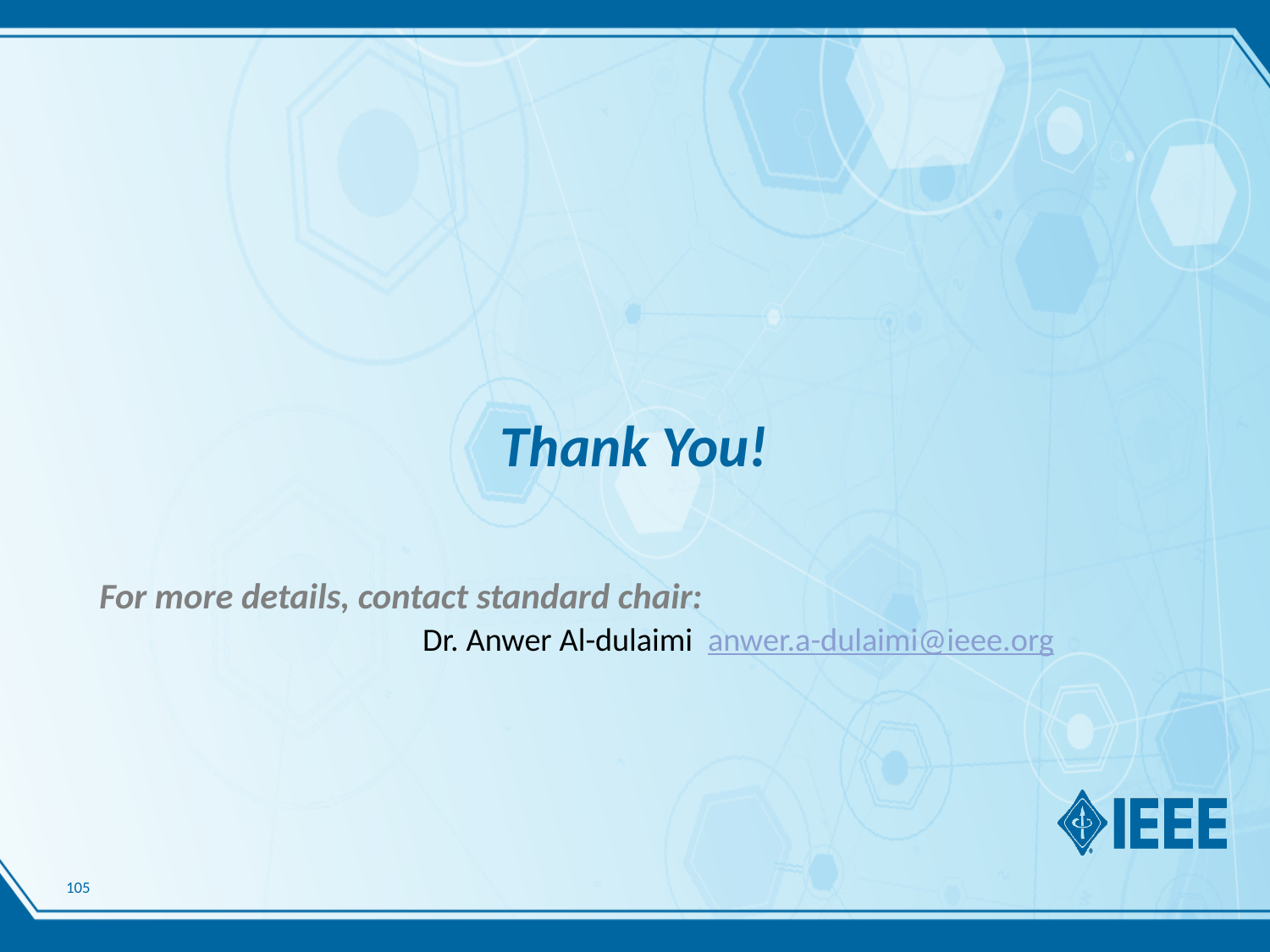

# Thank You!
For more details, contact standard chair:
Dr. Anwer Al-dulaimi  anwer.a-dulaimi@ieee.org
105